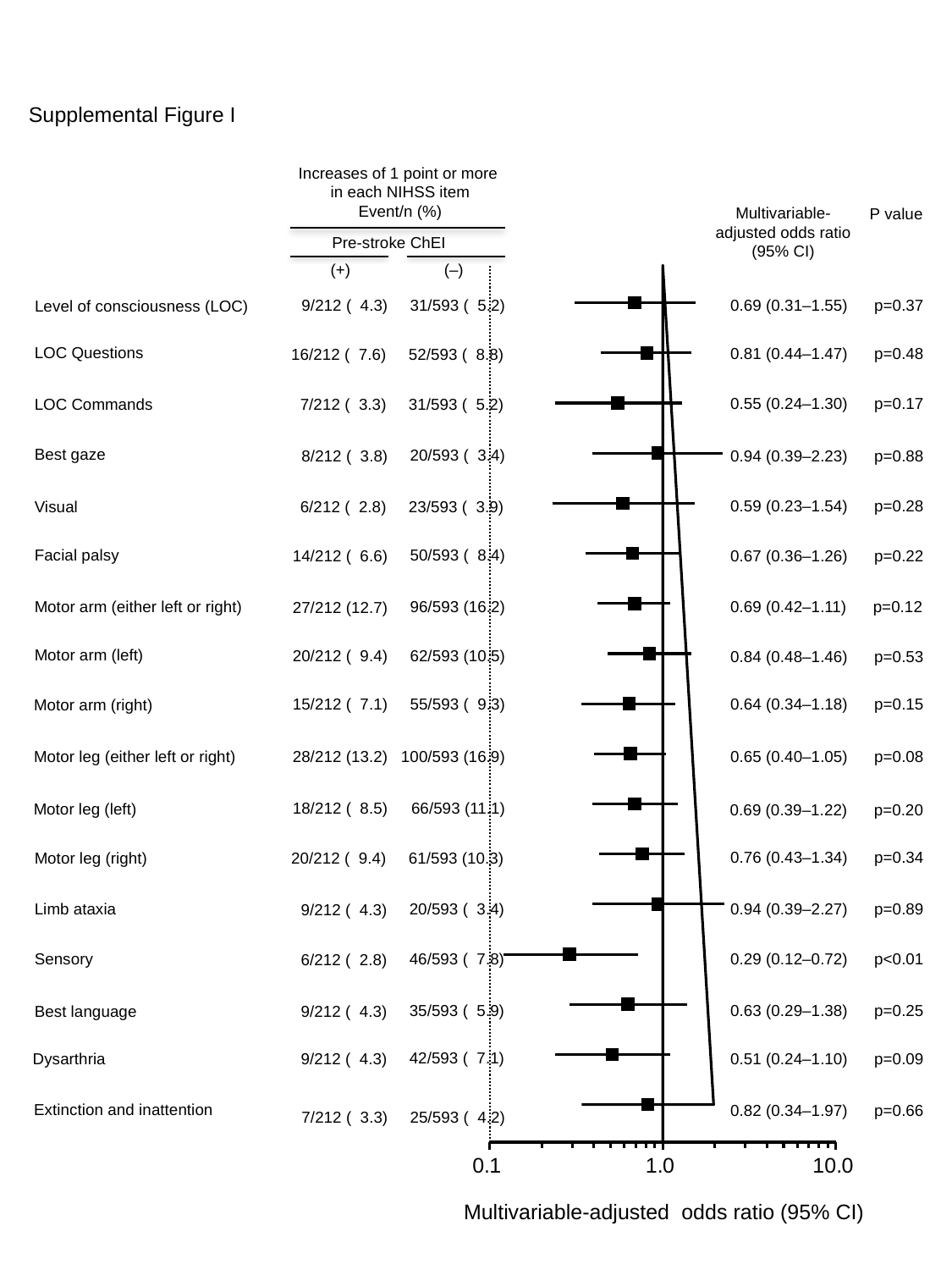

Supplemental Figure I
Increases of 1 point or more
in each NIHSS item
Event/n (%)
Pre-stroke ChEI
(+)
(–)
Multivariable-adjusted odds ratio (95% CI)
P value

### Chart

| Category |  |  |
|---|---|---|
0.69 (0.31–1.55)      p=0.37
31/593 (  5.2)
  9/212 (  4.3)
Level of consciousness (LOC)
LOC Questions
0.81 (0.44–1.47)      p=0.48
52/593 (  8.8)
  16/212 (  7.6)
0.55 (0.24–1.30)      p=0.17
31/593 (  5.2)
  7/212 (  3.3)
LOC Commands
Best gaze
20/593 (  3.4)
  8/212 (  3.8)
0.94 (0.39–2.23)      p=0.88
0.59 (0.23–1.54)      p=0.28
Visual
23/593 (  3.9)
 6/212 (  2.8)
Facial palsy
50/593 (  8.4)
  14/212 (  6.6)
0.67 (0.36–1.26)      p=0.22
0.69 (0.42–1.11)      p=0.12
Motor arm (either left or right)
96/593 (16.2)
  27/212 (12.7)
Motor arm (left)
62/593 (10.5)
  20/212 (  9.4)
0.84 (0.48–1.46)      p=0.53
55/593 (  9.3)
  15/212 (  7.1)
0.64 (0.34–1.18)      p=0.15
Motor arm (right)
Motor leg (either left or right)
0.65 (0.40–1.05)      p=0.08
100/593 (16.9)
  28/212 (13.2)
66/593 (11.1)
  18/212 (  8.5)
Motor leg (left)
0.69 (0.39–1.22)      p=0.20
0.76 (0.43–1.34)      p=0.34
61/593 (10.3)
  20/212 (  9.4)
Motor leg (right)
Limb ataxia
0.94 (0.39–2.27)      p=0.89
20/593 (  3.4)
  9/212 (  4.3)
Sensory
46/593 (  7.8)
0.29 (0.12–0.72)      p<0.01
  6/212 (  2.8)
35/593 (  5.9)
0.63 (0.29–1.38)      p=0.25
   9/212 (  4.3)
Best language
42/593 (  7.1)
Dysarthria
0.51 (0.24–1.10)      p=0.09
  9/212 (  4.3)
Extinction and inattention
0.82 (0.34–1.97)      p=0.66
25/593 (  4.2)
   7/212 (  3.3)
Multivariable-adjusted  odds ratio (95% CI)